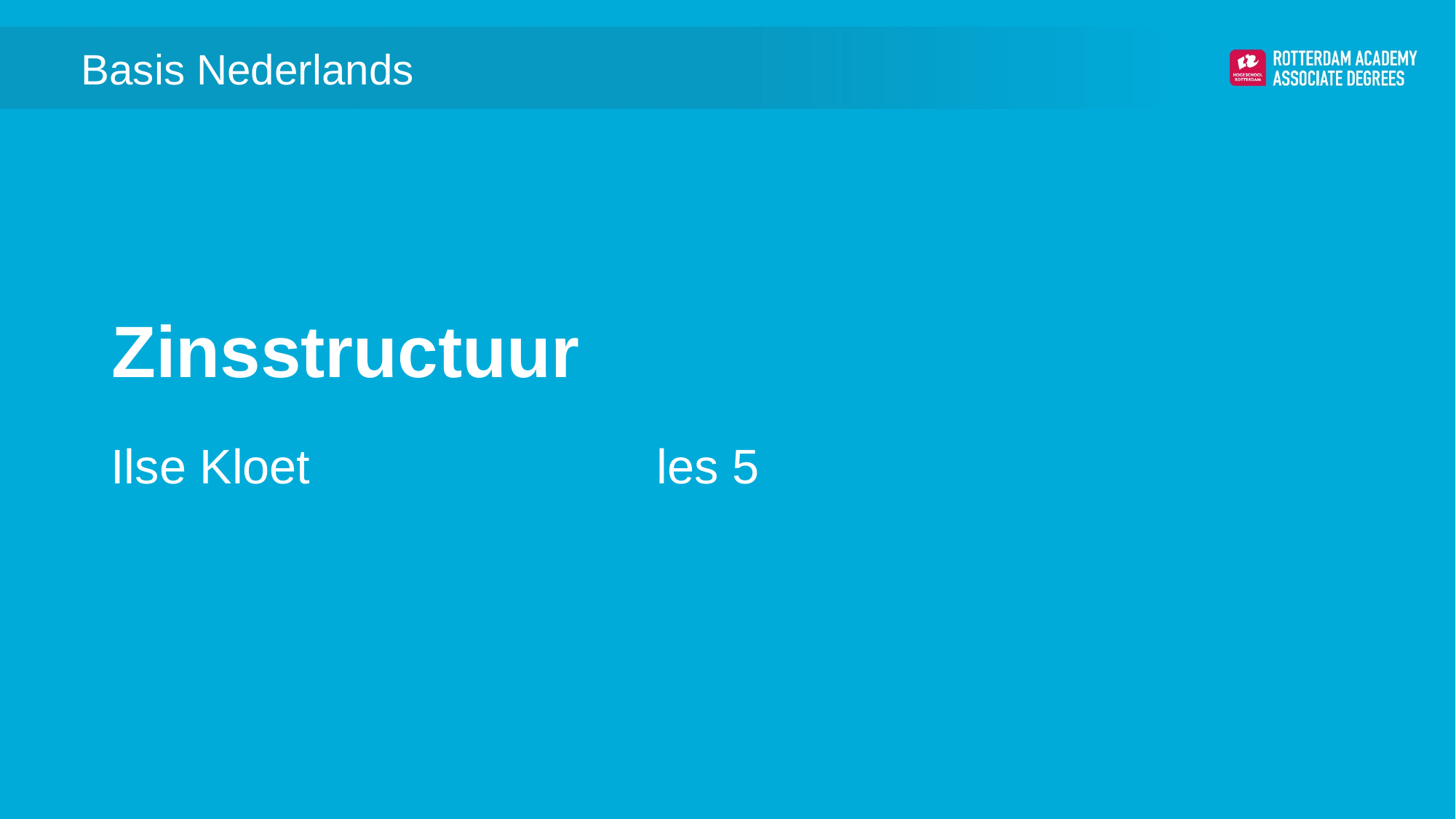

Basis Nederlands
# Zinsstructuur
Ilse Kloet 				les 5